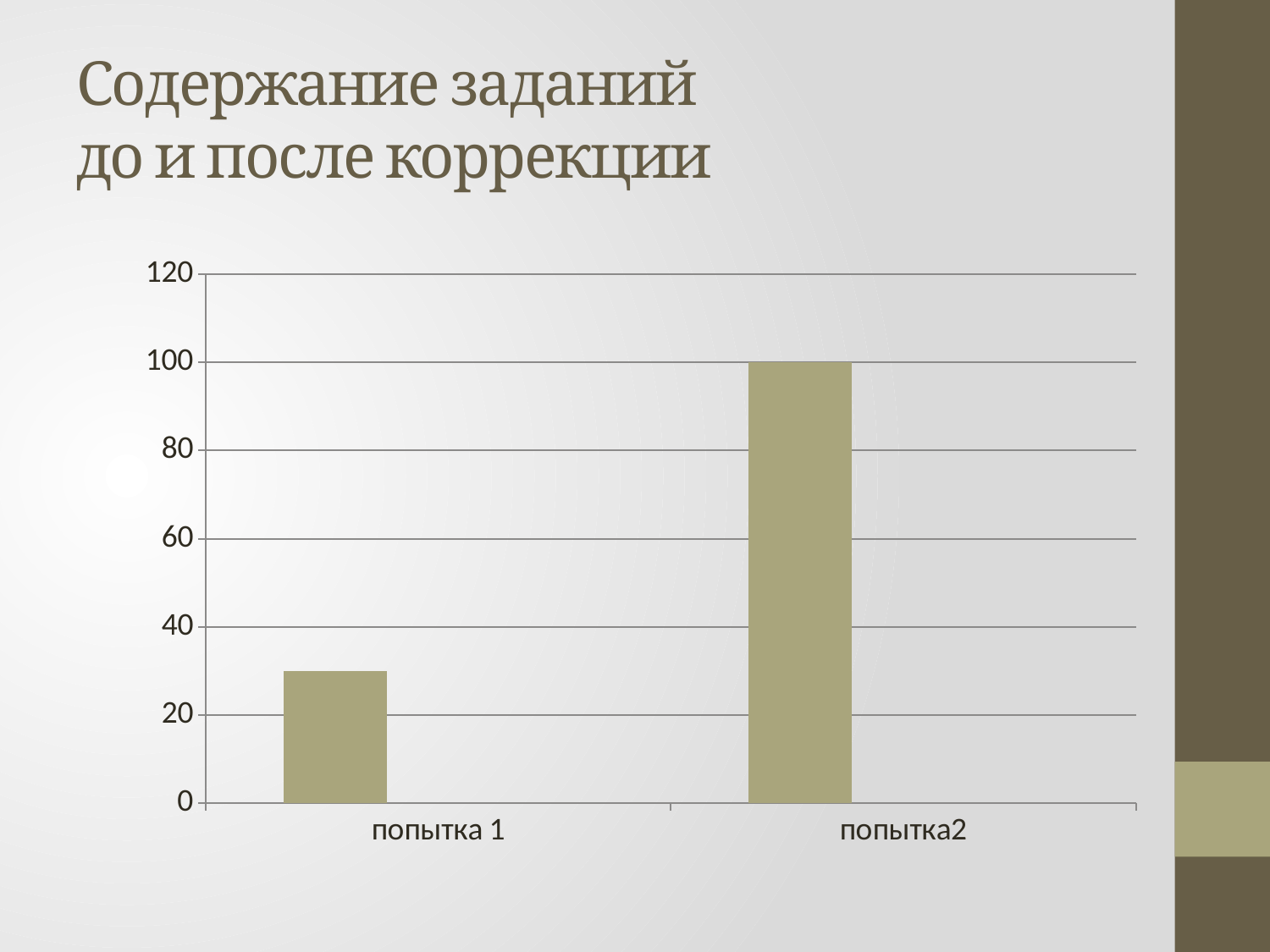

# Содержание заданий до и после коррекции

### Chart

| Category | Ряд 1 | Столбец1 | Столбец2 |
|---|---|---|---|
| попытка 1 | 30.0 | None | None |
| попытка2 | 100.0 | None | None |